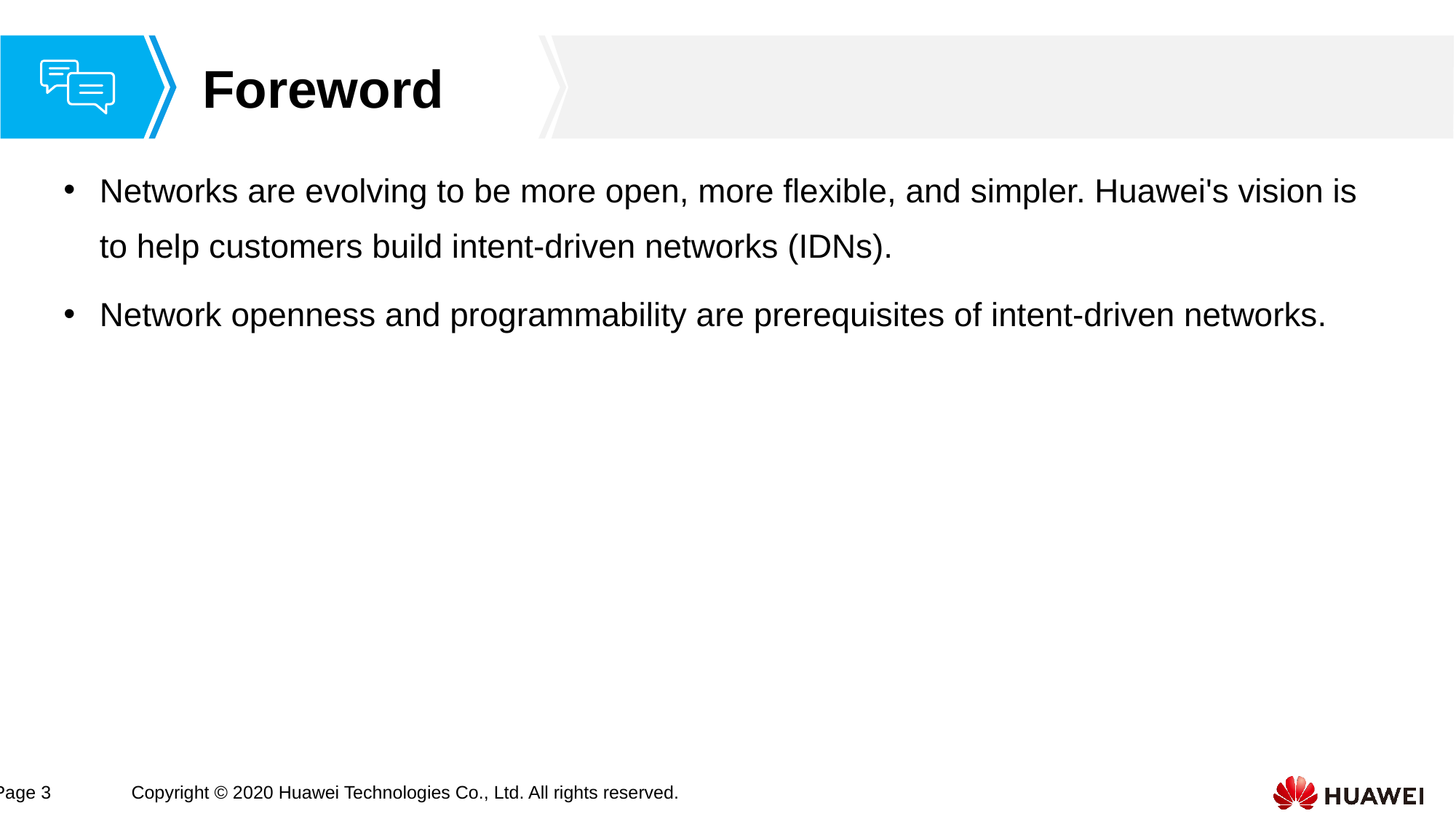

Networks are evolving to be more open, more flexible, and simpler. Huawei's vision is to help customers build intent-driven networks (IDNs).
Network openness and programmability are prerequisites of intent-driven networks.